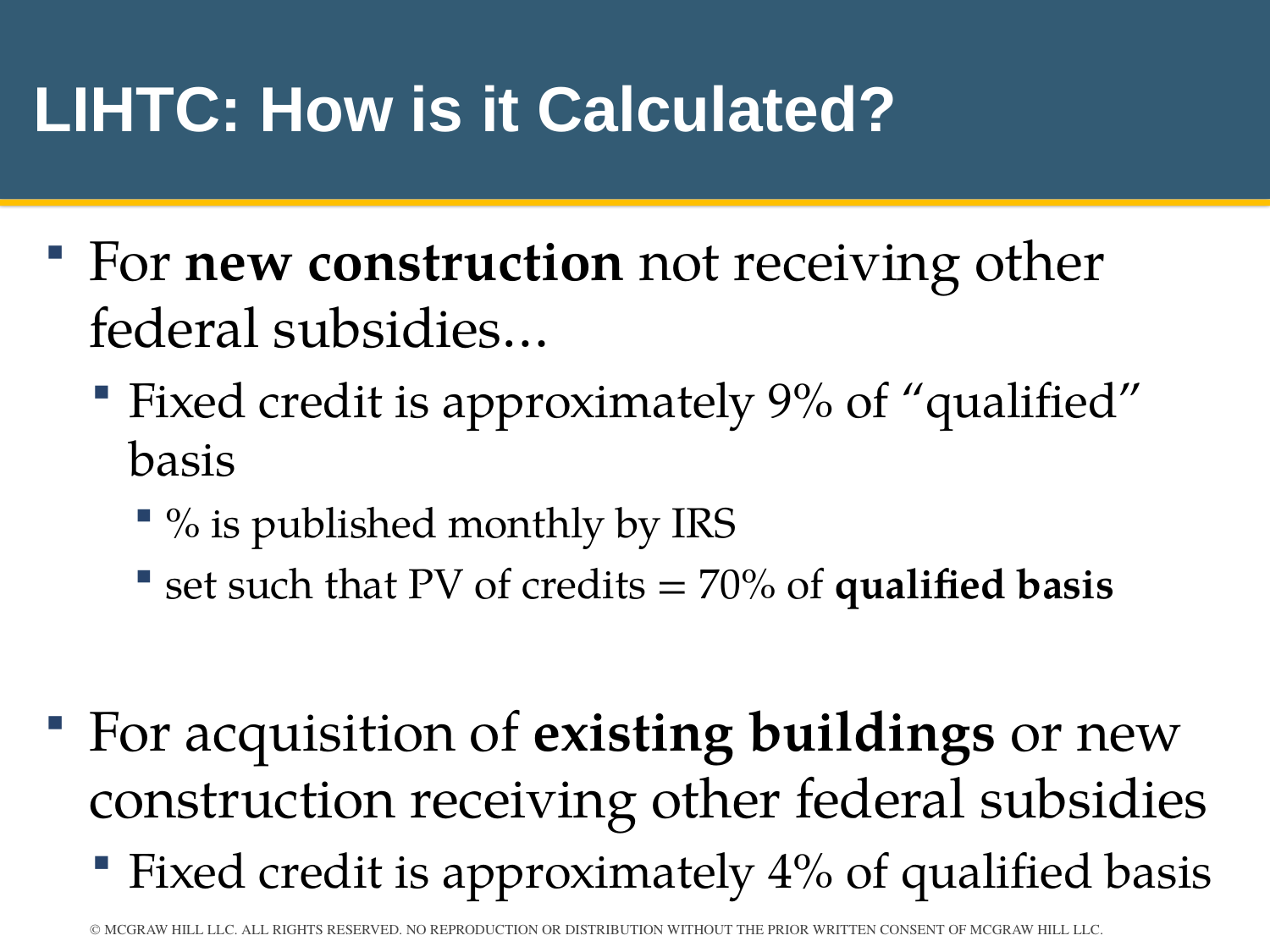

# LIHTC: How is it Calculated?
For new construction not receiving other federal subsidies…
Fixed credit is approximately 9% of “qualified” basis
% is published monthly by IRS
set such that PV of credits = 70% of qualified basis

For acquisition of existing buildings or new construction receiving other federal subsidies
Fixed credit is approximately 4% of qualified basis
© MCGRAW HILL LLC. ALL RIGHTS RESERVED. NO REPRODUCTION OR DISTRIBUTION WITHOUT THE PRIOR WRITTEN CONSENT OF MCGRAW HILL LLC.